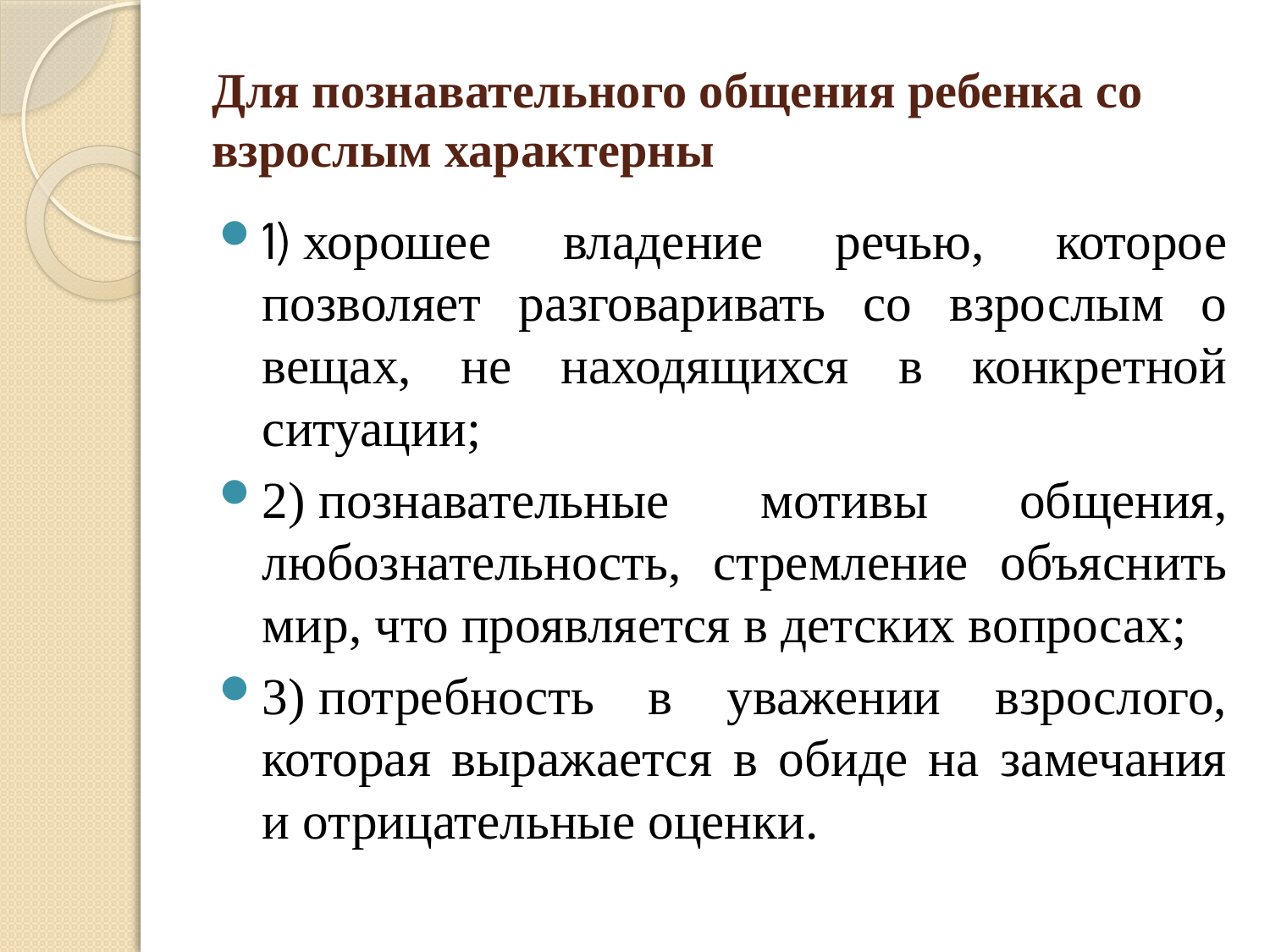

# Для познавательного общения ребенка со взрослым характерны
1) хорошее владение речью, которое позволяет разговаривать со взрослым о вещах, не находящихся в конкретной ситуации;
2) познавательные мотивы общения, любознательность, стремление объяснить мир, что проявляется в детских вопросах;
3) потребность в уважении взрослого, которая выражается в обиде на замечания и отрицательные оценки.